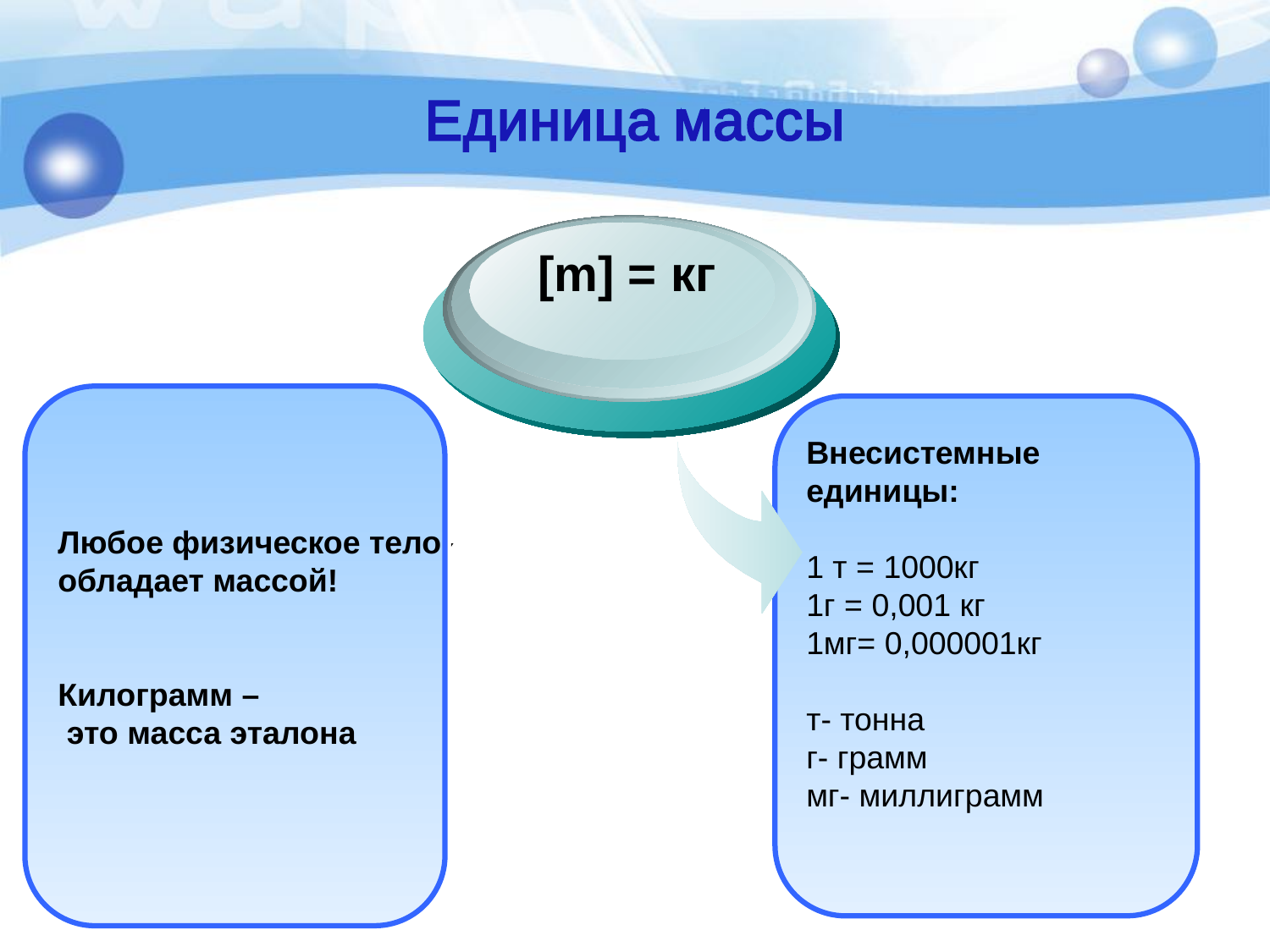

# Единица массы

[m] = кг
Любое физическое тело –
обладает массой!

Килограмм –
 это масса эталона

Внесистемные единицы:

1 т = 1000кг
1г = 0,001 кг
1мг= 0,000001кг

т- тонна
г- грамм
мг- миллиграмм